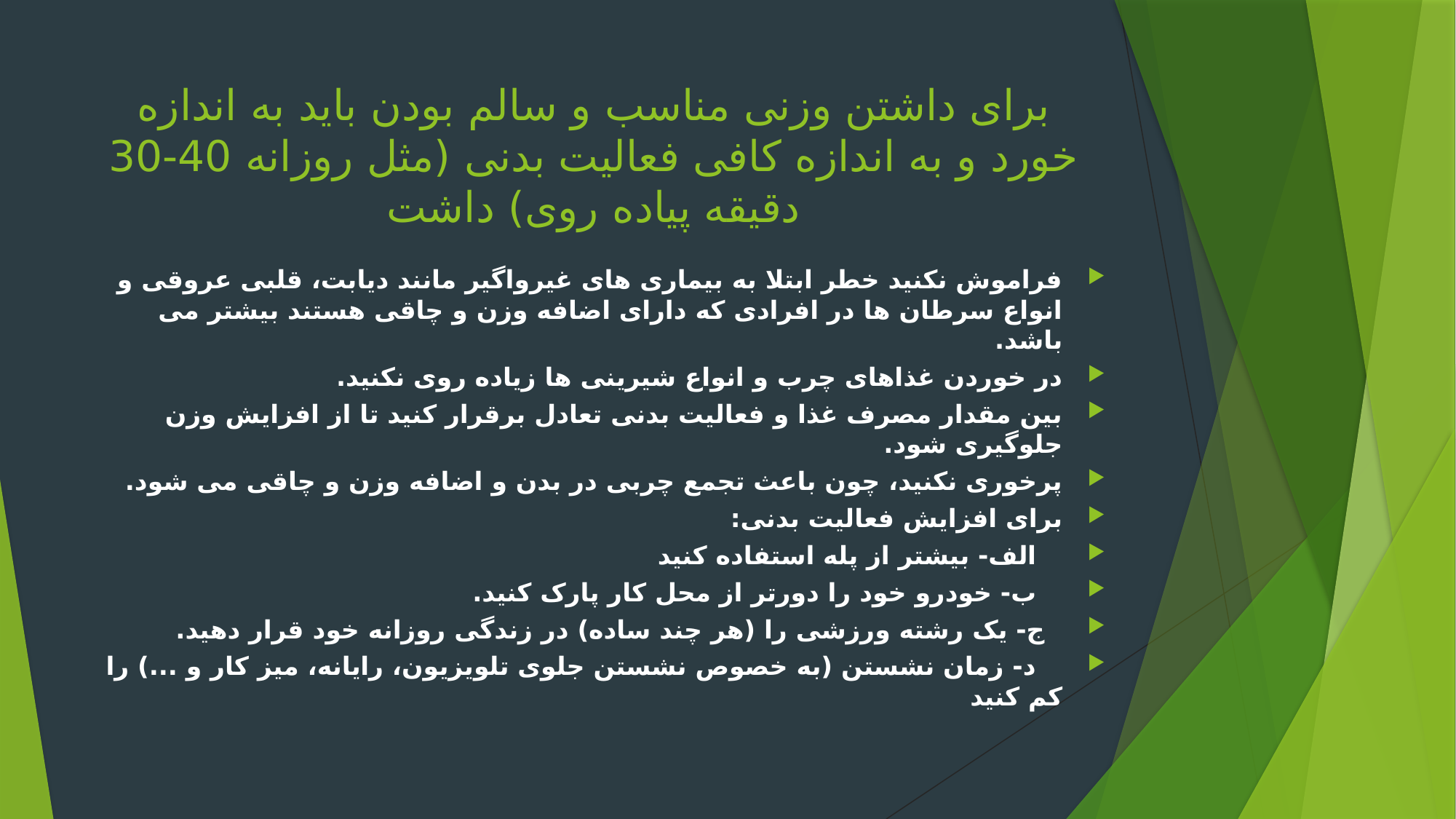

# برای داشتن وزنی مناسب و سالم بودن باید به اندازه خورد و به اندازه کافی فعالیت بدنی (مثل روزانه 40-30 دقیقه پیاده روی) داشت
فراموش نکنید خطر ابتلا به بیماری های غیرواگیر مانند دیابت، قلبی عروقی و انواع سرطان ها در افرادی که دارای اضافه وزن و چاقی هستند بیشتر می باشد.
در خوردن غذاهای چرب و انواع شیرینی ها زیاده روی نکنید.
بین مقدار مصرف غذا و فعالیت بدنی تعادل برقرار کنید تا از افزایش وزن جلوگیری شود.
پرخوری نکنید، چون باعث تجمع چربی در بدن و اضافه وزن و چاقی می شود.
برای افزایش فعالیت بدنی:
   الف- بیشتر از پله استفاده کنید
   ب- خودرو خود را دورتر از محل کار پارک کنید.
  ج- یک رشته ورزشی را (هر چند ساده) در زندگی روزانه خود قرار دهید.
   د- زمان نشستن (به خصوص نشستن جلوی تلویزیون، رایانه، میز کار و ...) را کم کنید